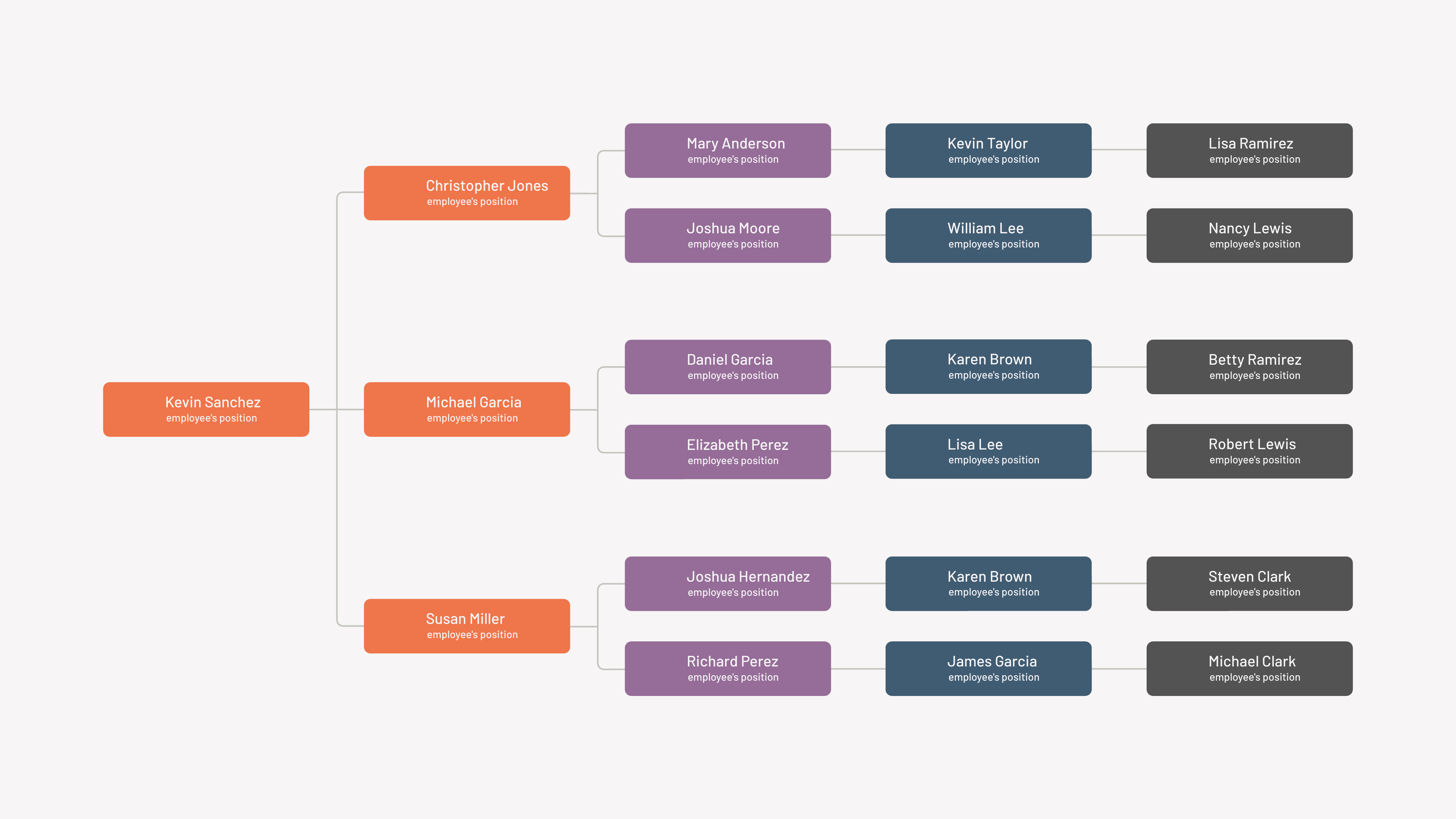

Kevin Taylor
employee's position
Lisa Ramirez
employee's position
Mary Anderson
employee's position

Christopher Jones
employee's position

Nancy Lewis
employee's position
William Lee
employee's position
Joshua Moore
employee's position

Karen Brown
employee's position
Betty Ramirez
employee's position
Daniel Garcia
employee's position

Kevin Sanchez
Michael Garcia
employee's position
employee's position

Robert Lewis
employee's position
Lisa Lee
employee's position
Elizabeth Perez
employee's position

Karen Brown
Steven Clark
employee's position
Joshua Hernandez
employee's position
employee's position

Susan Miller
employee's position

James Garcia
employee's position
Richard Perez
employee's position
Michael Clark
employee's position